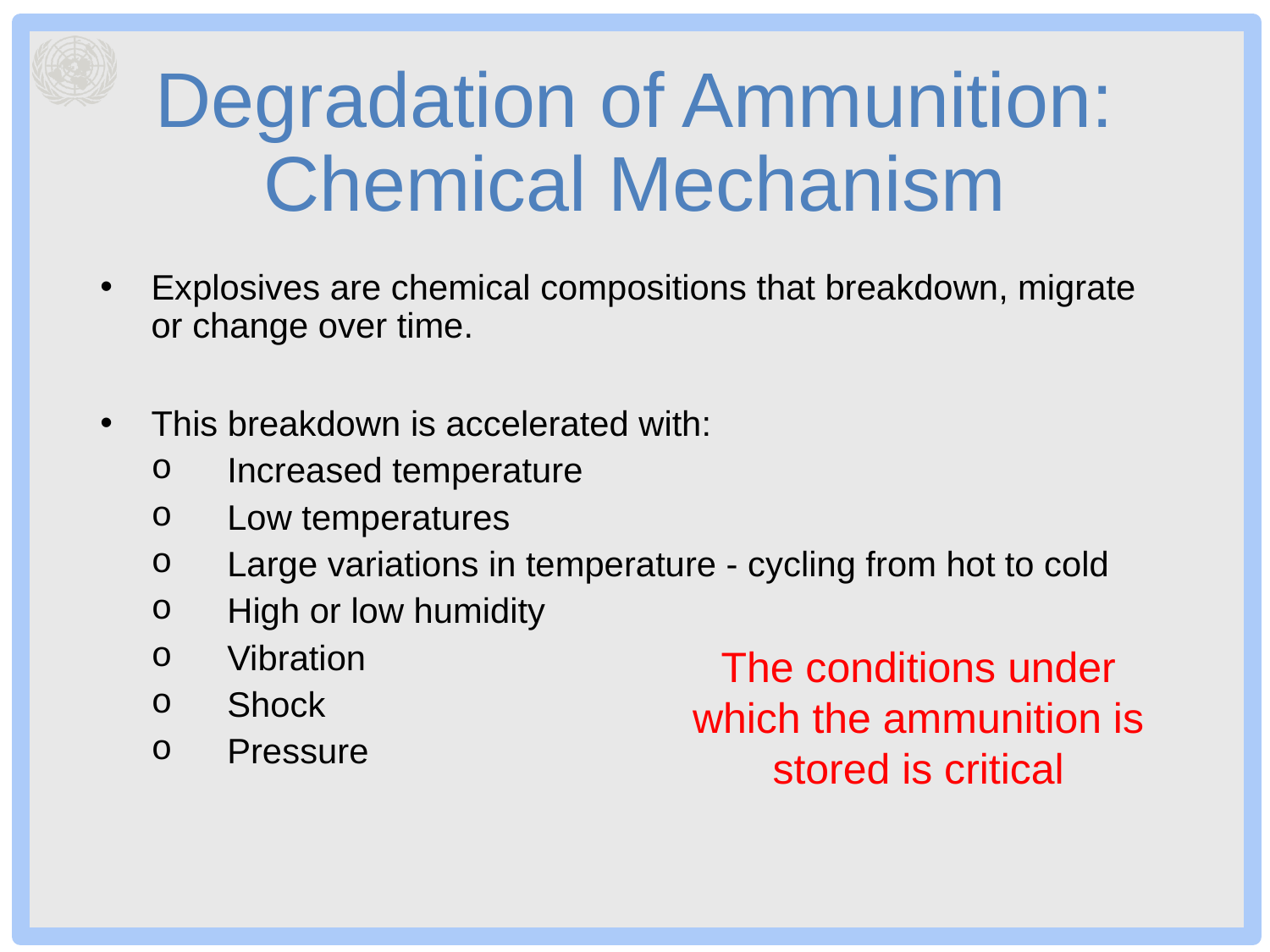

# Degradation of Ammunition: Chemical Mechanism
Explosives are chemical compositions that breakdown, migrate or change over time.
This breakdown is accelerated with:
Increased temperature
Low temperatures
Large variations in temperature - cycling from hot to cold
High or low humidity
Vibration
Shock
Pressure
The conditions under which the ammunition is stored is critical